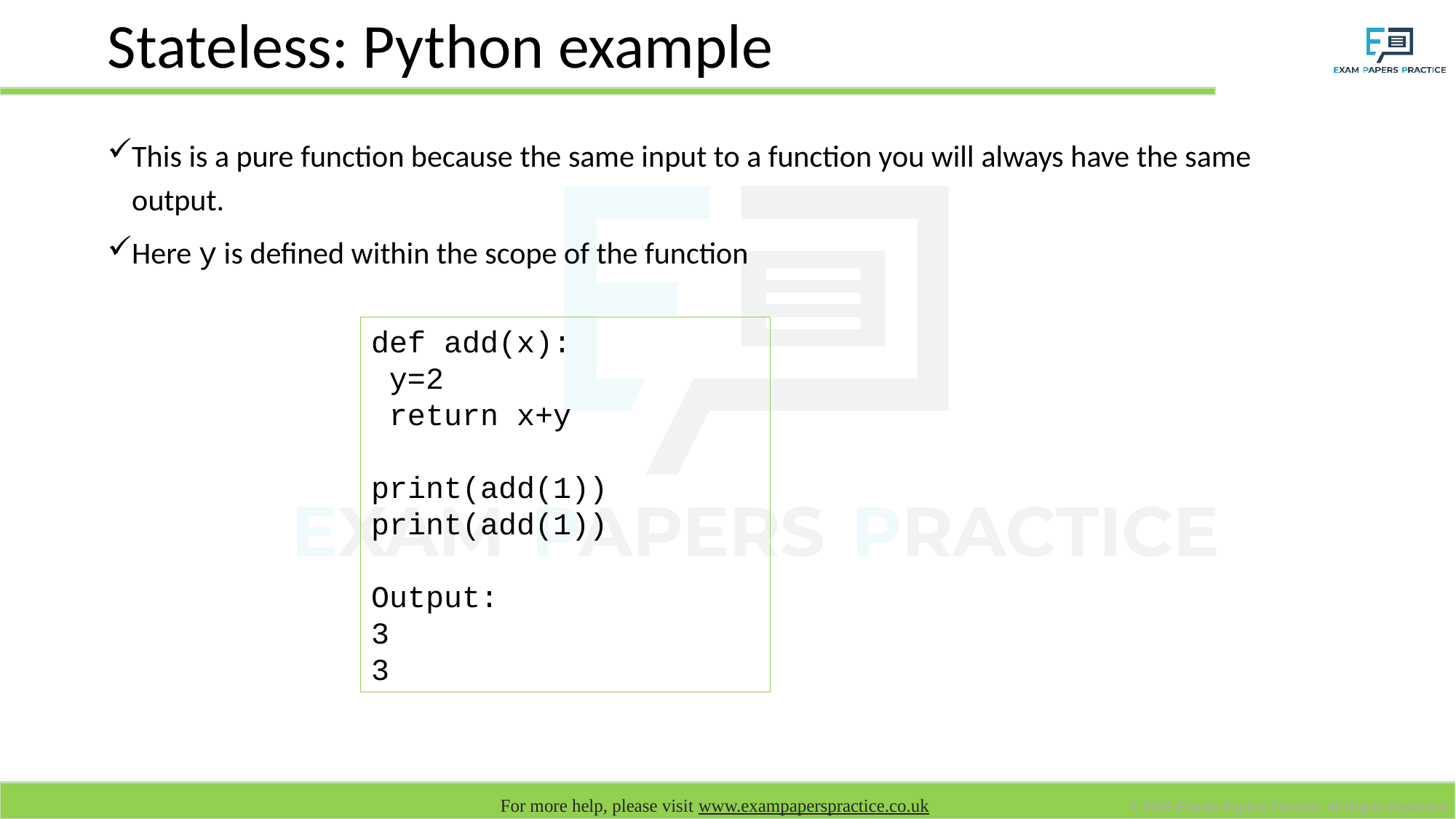

# Stateless: Python example
This is a pure function because the same input to a function you will always have the same output.
Here y is defined within the scope of the function

def add(x):
 y=2
 return x+y

print(add(1))
print(add(1))

Output:
3
3